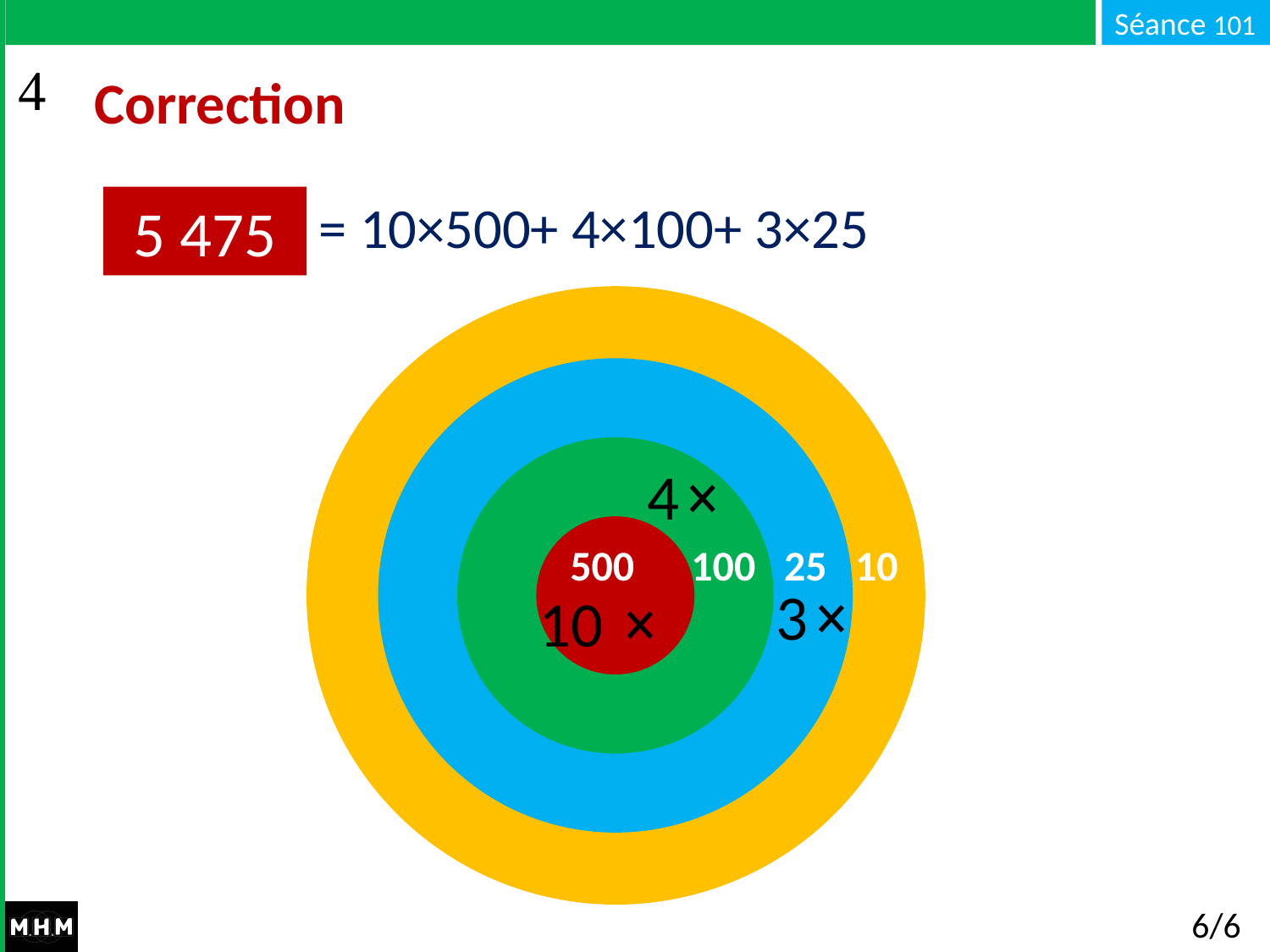

# Correction
= 10×500+ 4×100+ 3×25
5 475

   500      100   25   10
4

3

10

6/6